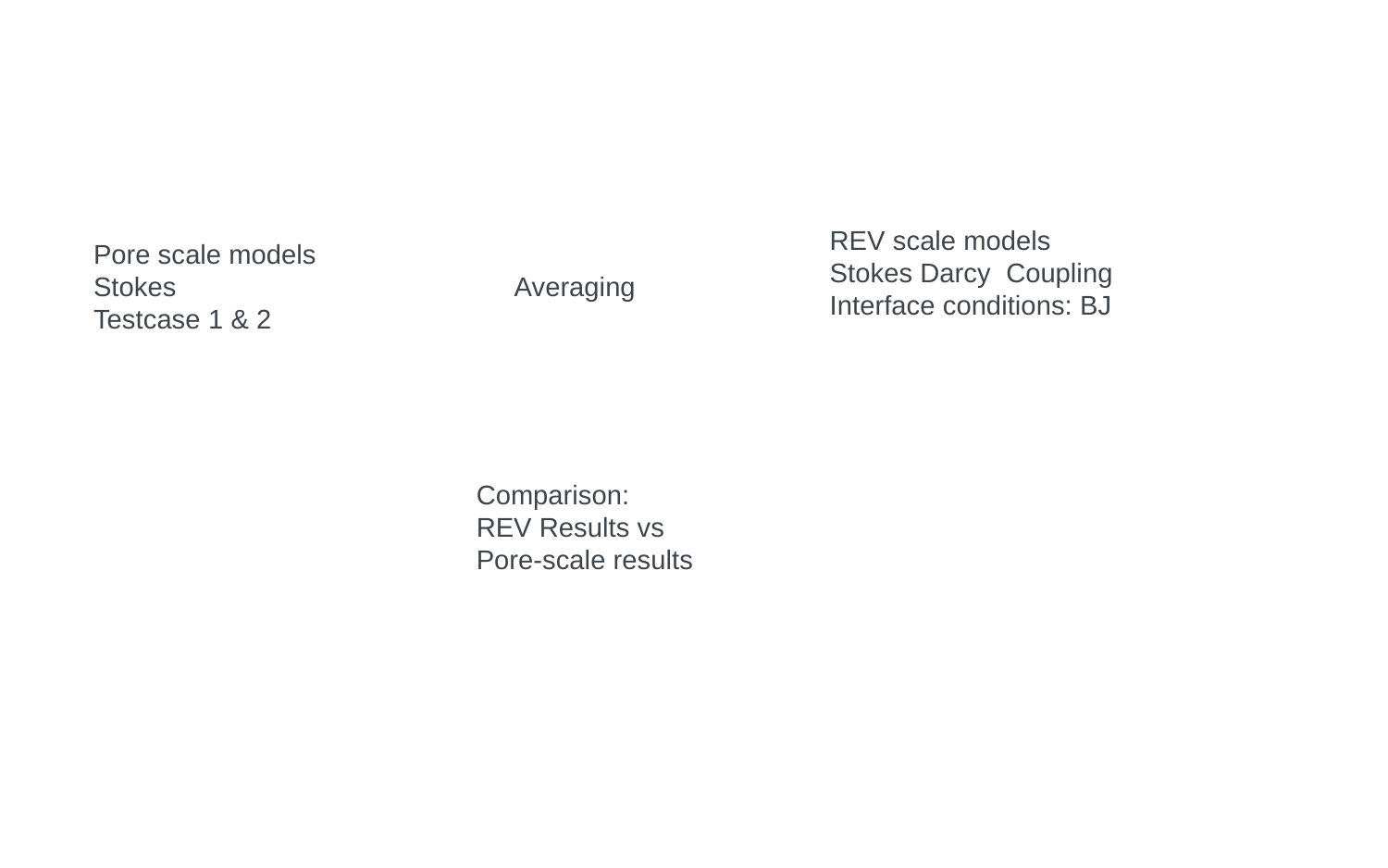

REV scale models
Stokes Darcy  Coupling
Interface conditions: BJ

Pore scale models
Stokes
Testcase 1 & 2
Averaging

Comparison:
REV Results vs Pore-scale results